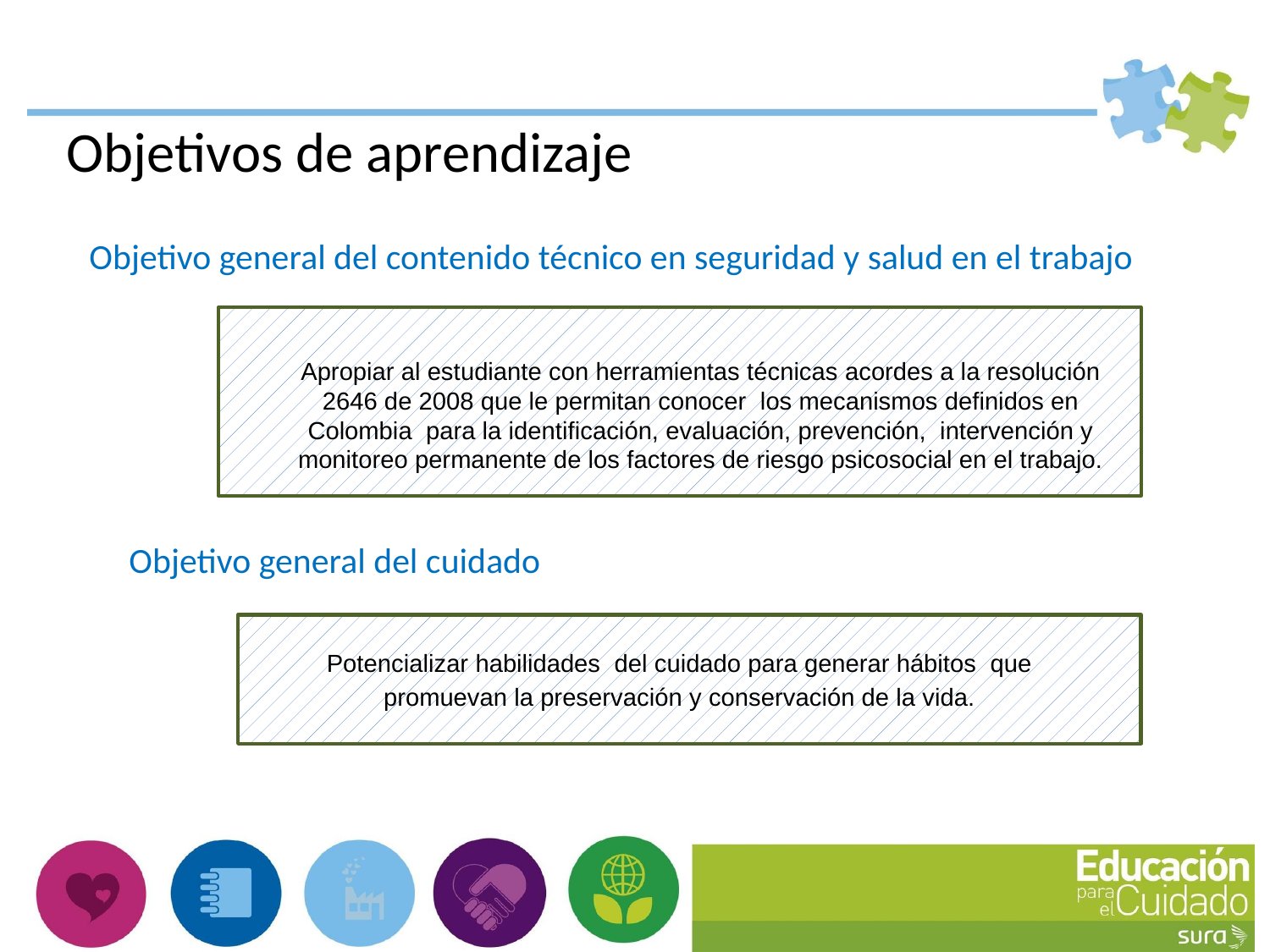

Objetivos de aprendizaje

Objetivo general del contenido técnico en seguridad y salud en el trabajo

Apropiar al estudiante con herramientas técnicas acordes a la resolución 2646 de 2008 que le permitan conocer  los mecanismos definidos en Colombia  para la identificación, evaluación, prevención,  intervención y monitoreo permanente de los factores de riesgo psicosocial en el trabajo.

Objetivo general del cuidado

Potencializar habilidades  del cuidado para generar hábitos  que promuevan la preservación y conservación de la vida.